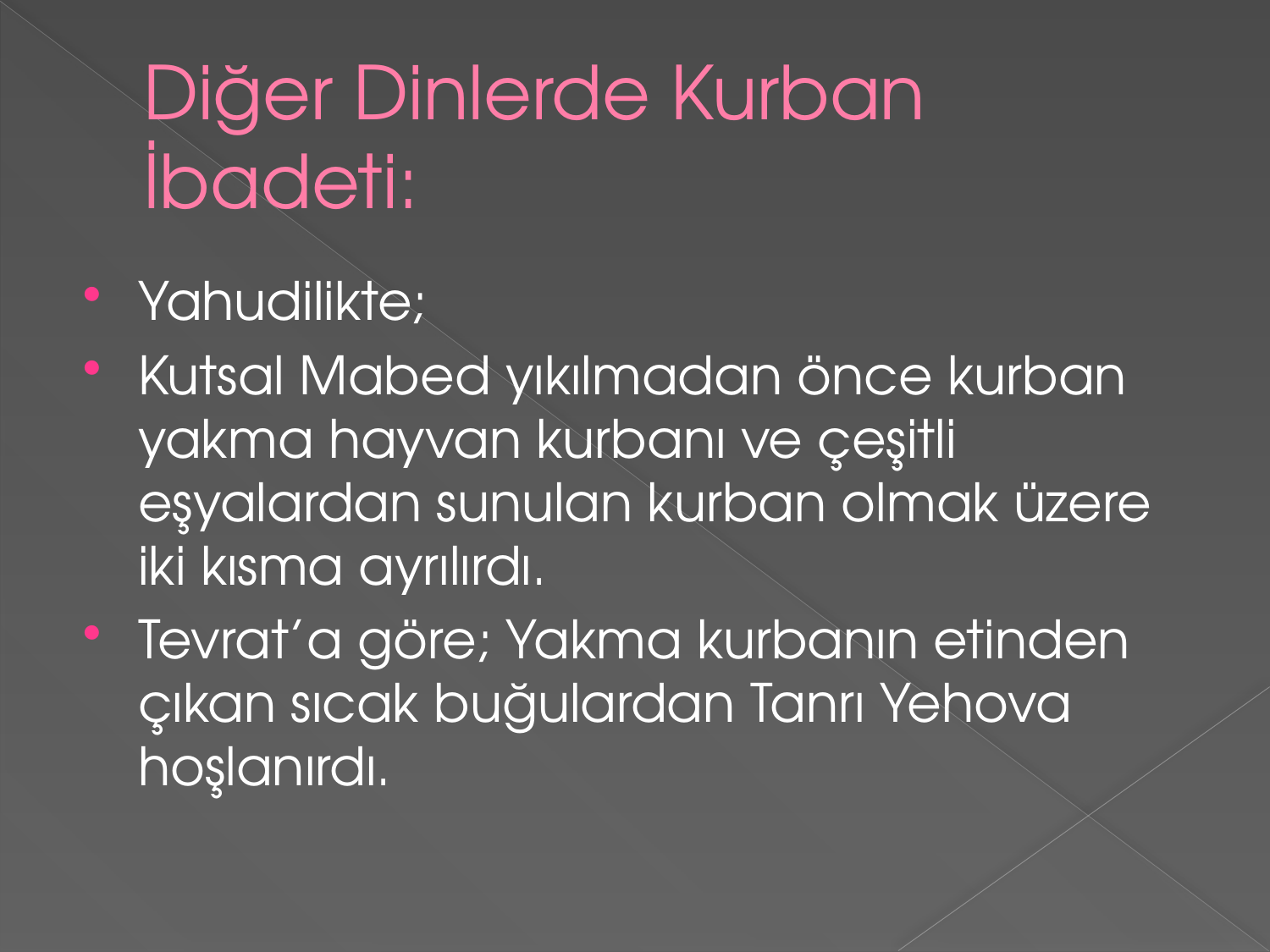

# Diğer Dinlerde Kurban İbadeti:
Yahudilikte;
Kutsal Mabed yıkılmadan önce kurban yakma hayvan kurbanı ve çeşitli eşyalardan sunulan kurban olmak üzere iki kısma ayrılırdı.
Tevrat’a göre; Yakma kurbanın etinden çıkan sıcak buğulardan Tanrı Yehova hoşlanırdı.